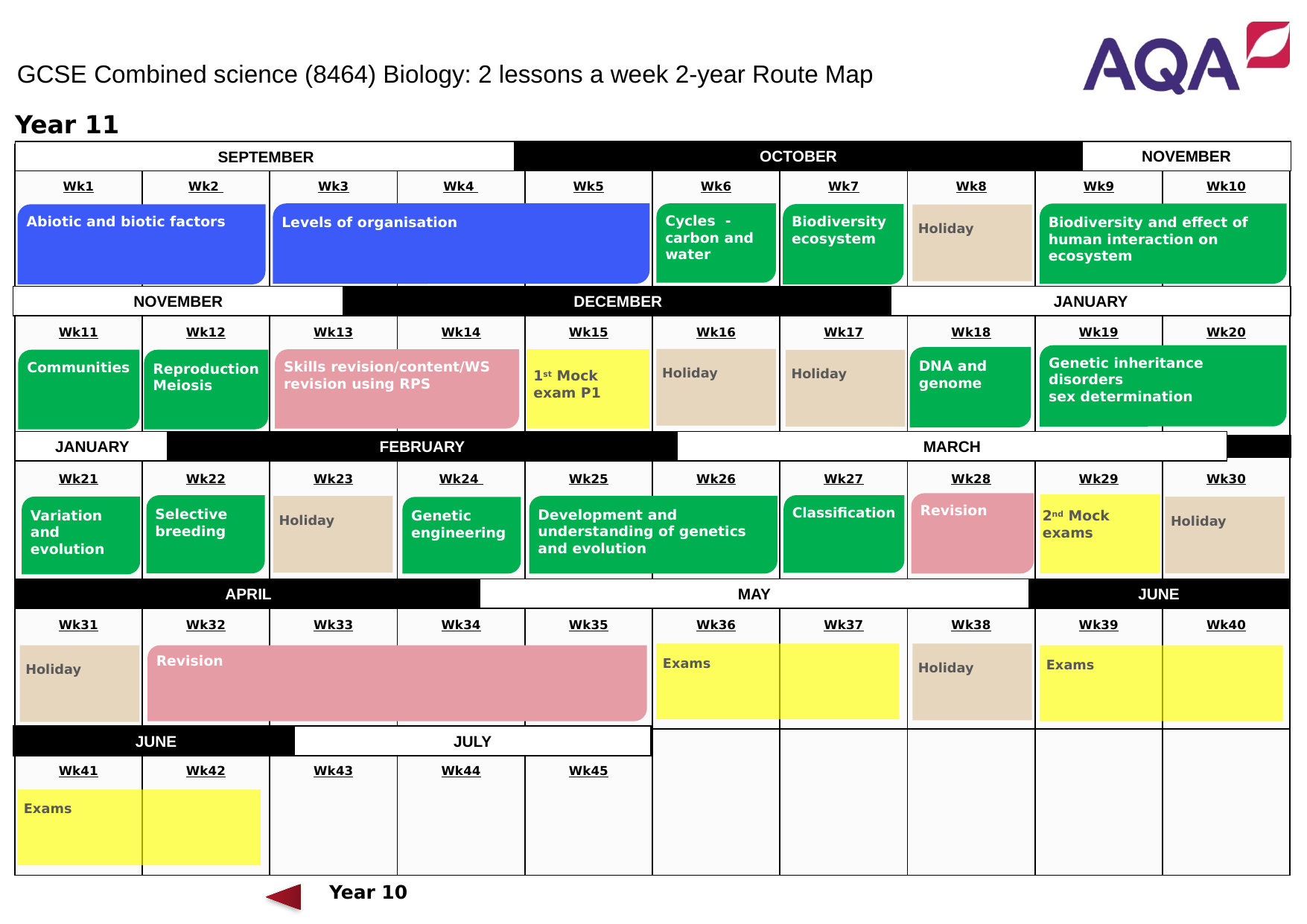

GCSE Combined science (8464) Biology: 2 lessons a week 2-year Route Map
Year 11
Levels of organisation
Cycles  -carbon and water
Biodiversity and effect of human interaction on ecosystem
Biodiversity ecosystem
Abiotic and biotic factors

Holiday
Genetic inheritance
disorders
sex determination
DNA and genome

Holiday
Skills revision/content/WS revision using RPS

Communities
Reproduction
Meiosis

Holiday
1st Mock exam P1

Revision

Selective breeding
Classification

Holiday
Development and understanding of genetics and evolution
Variation and evolution

Holiday
Genetic engineering
2nd Mock
exams

Holiday

Holiday
Revision

Exams
Exams

Exams

Year 10